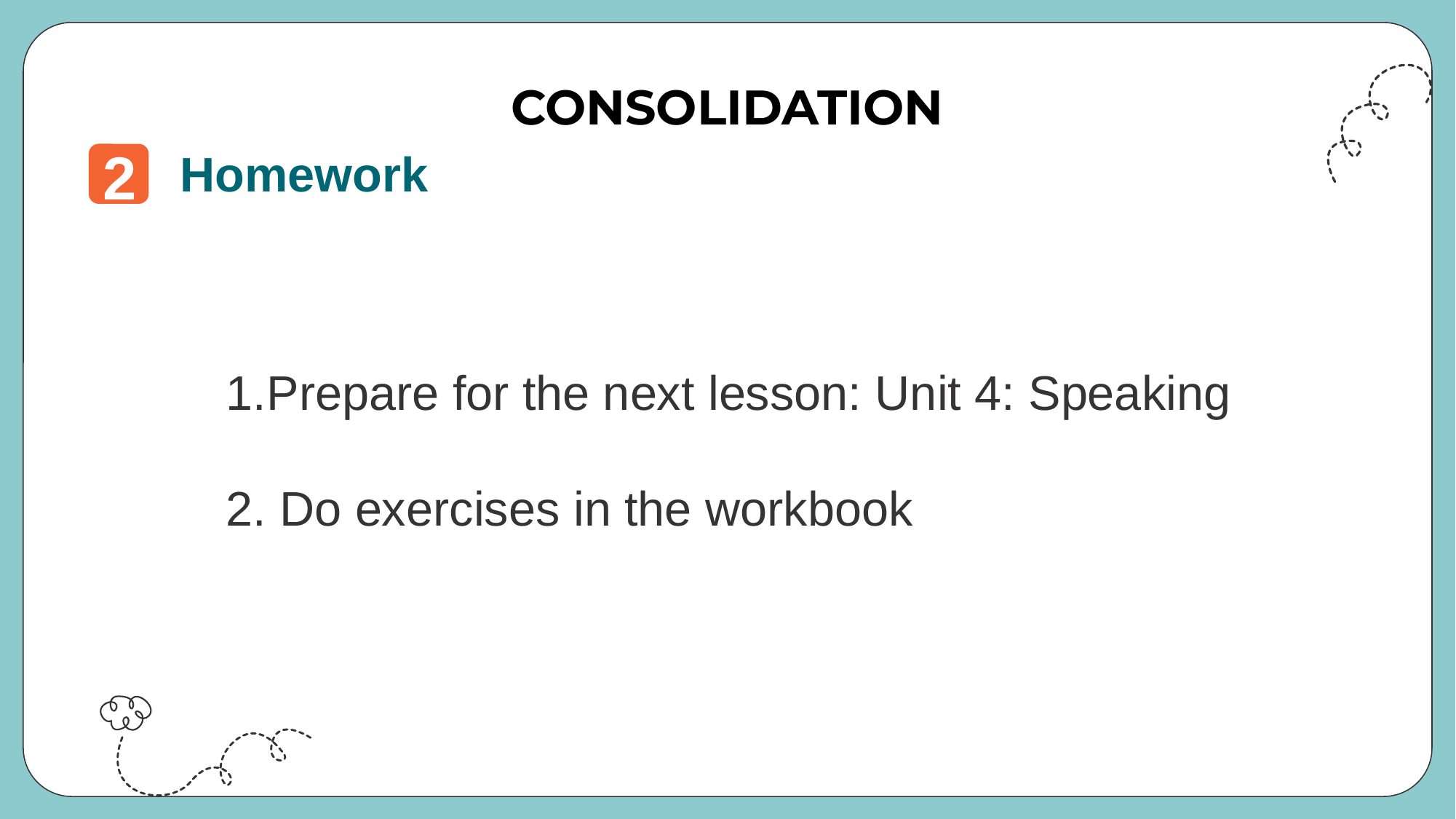

CONSOLIDATION

2
Homework

Prepare for the next lesson: Unit 4: Speaking
2. Do exercises in the workbook